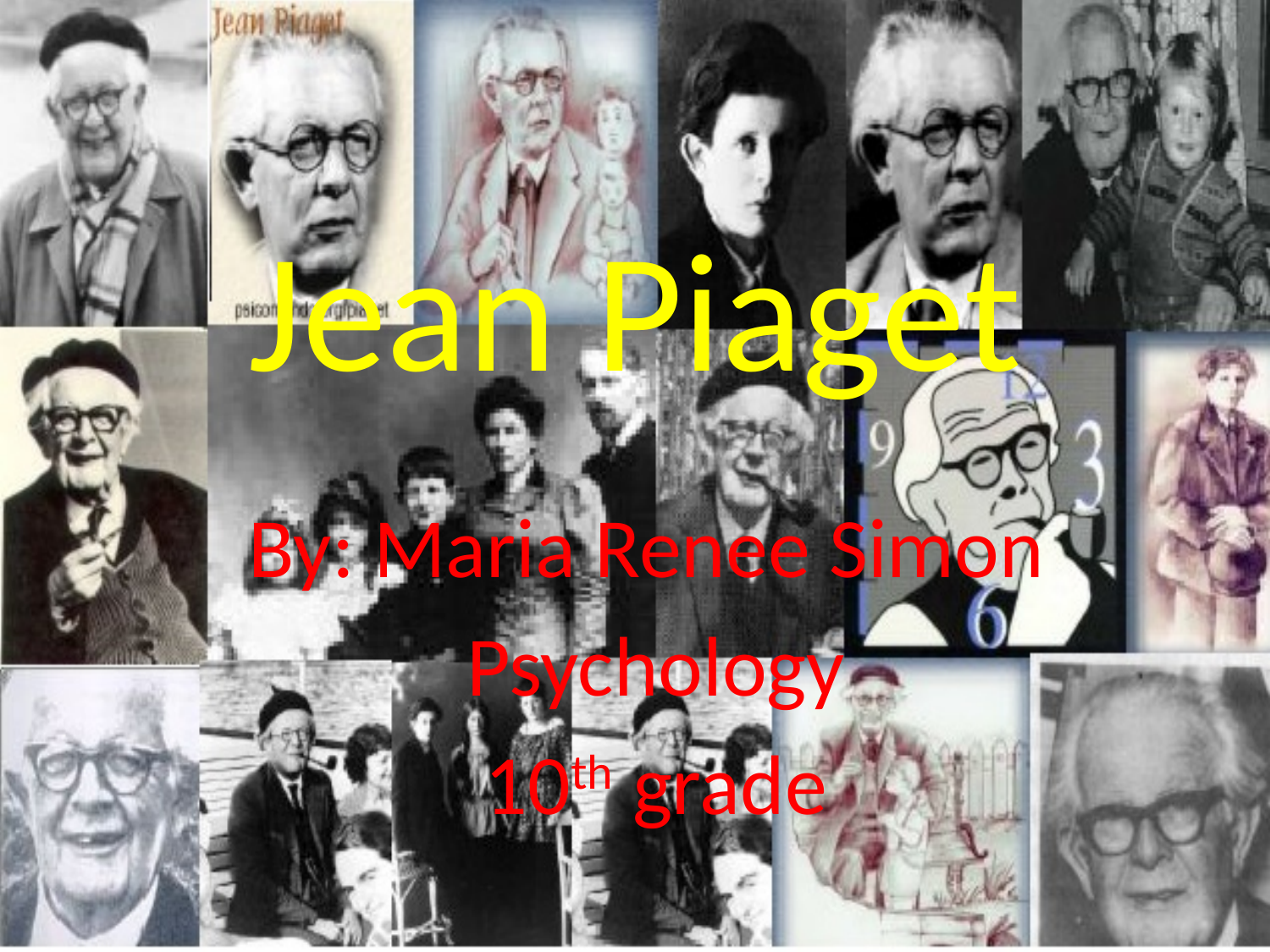

# Jean Piaget
By: Maria Renee Simon
Psychology
10th grade